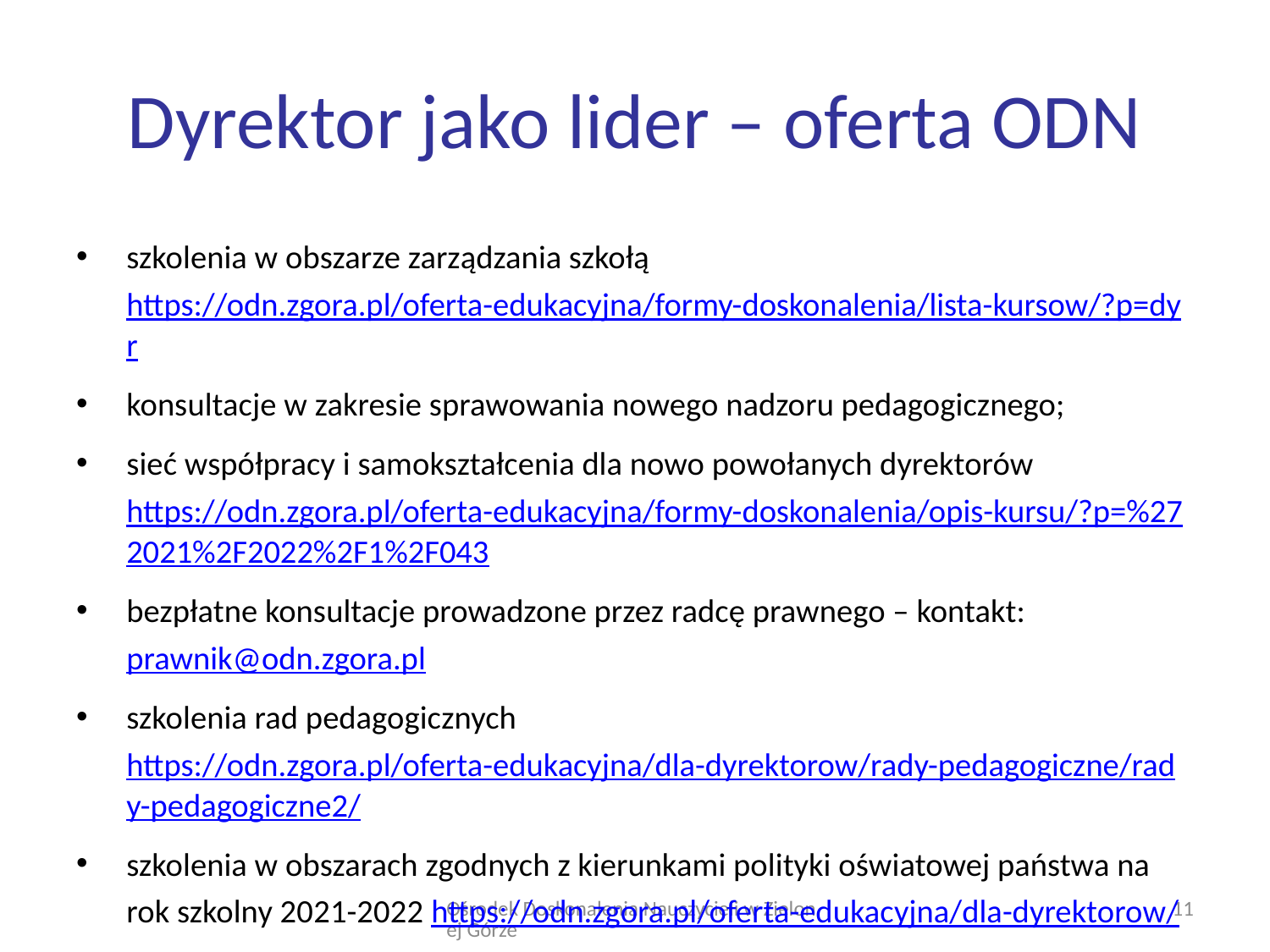

# Dyrektor jako lider – oferta ODN
szkolenia w obszarze zarządzania szkołą https://odn.zgora.pl/oferta-edukacyjna/formy-doskonalenia/lista-kursow/?p=dyr
konsultacje w zakresie sprawowania nowego nadzoru pedagogicznego;
sieć współpracy i samokształcenia dla nowo powołanych dyrektorów https://odn.zgora.pl/oferta-edukacyjna/formy-doskonalenia/opis-kursu/?p=%272021%2F2022%2F1%2F043
bezpłatne konsultacje prowadzone przez radcę prawnego – kontakt: prawnik@odn.zgora.pl
szkolenia rad pedagogicznych https://odn.zgora.pl/oferta-edukacyjna/dla-dyrektorow/rady-pedagogiczne/rady-pedagogiczne2/
szkolenia w obszarach zgodnych z kierunkami polityki oświatowej państwa na rok szkolny 2021-2022 https://odn.zgora.pl/oferta-edukacyjna/dla-dyrektorow/

Ośrodek Doskonalenia Nauczycieli w Zielonej Górze
11